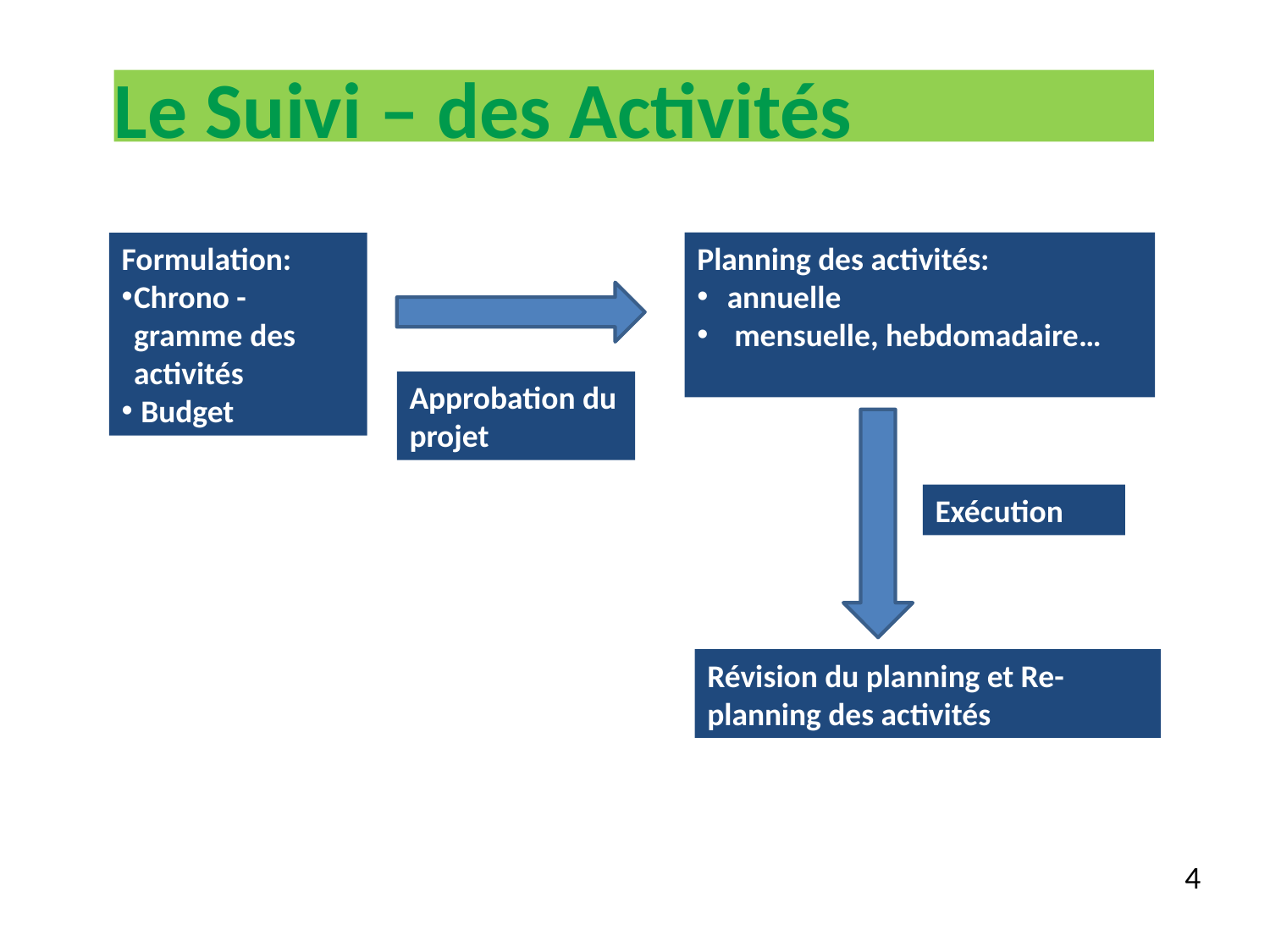

Le Suivi – des Activités

Planning des activités:
annuelle
 mensuelle, hebdomadaire…

Formulation:
Chrono -gramme des activités
 Budget

Approbation du projet

Exécution
Révision du planning et Re-planning des activités
4